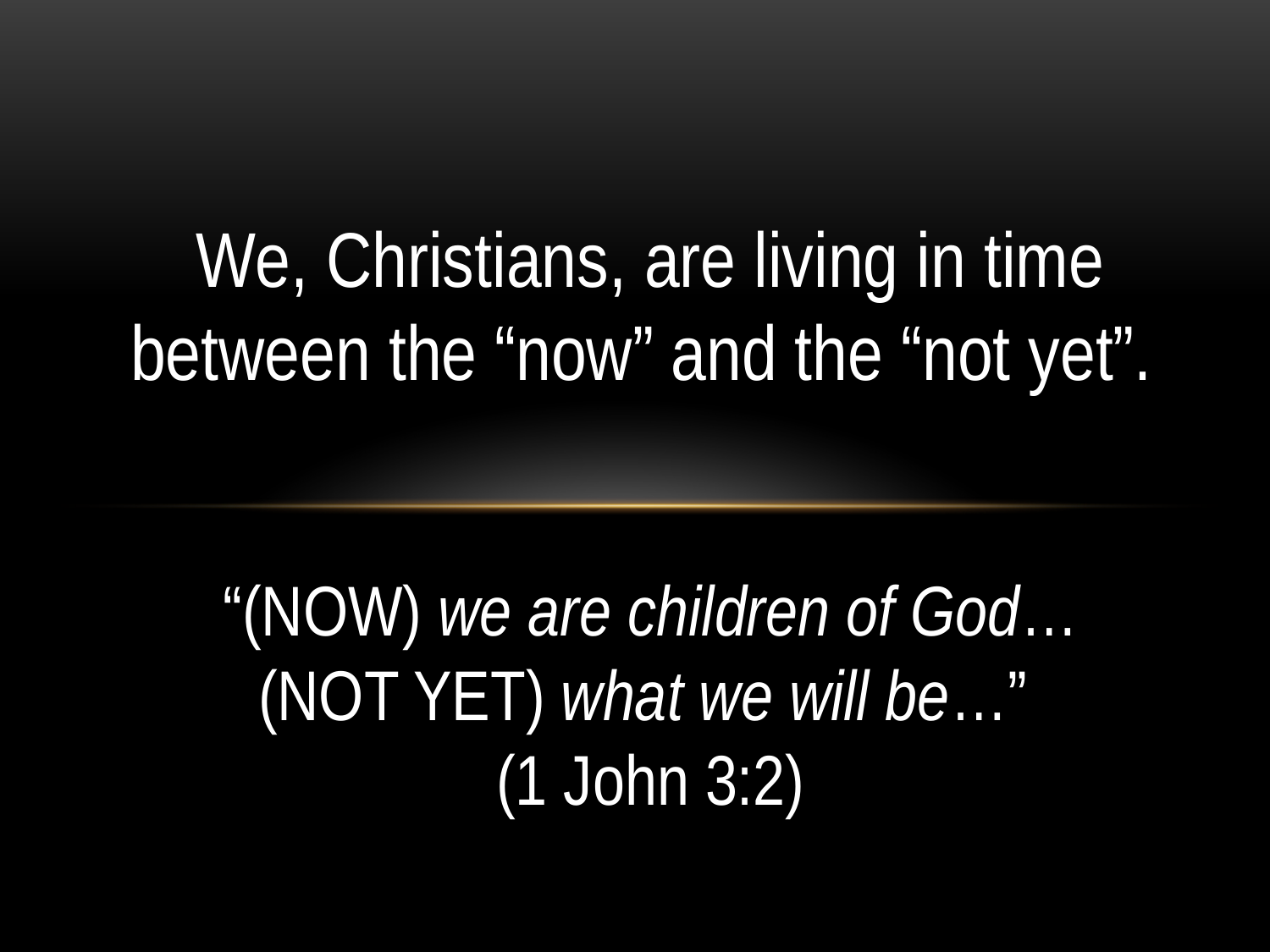

We, Christians, are living in time
between the “now” and the “not yet”.

“(NOW) we are children of God…
(NOT YET) what we will be…”
(1 John 3:2)